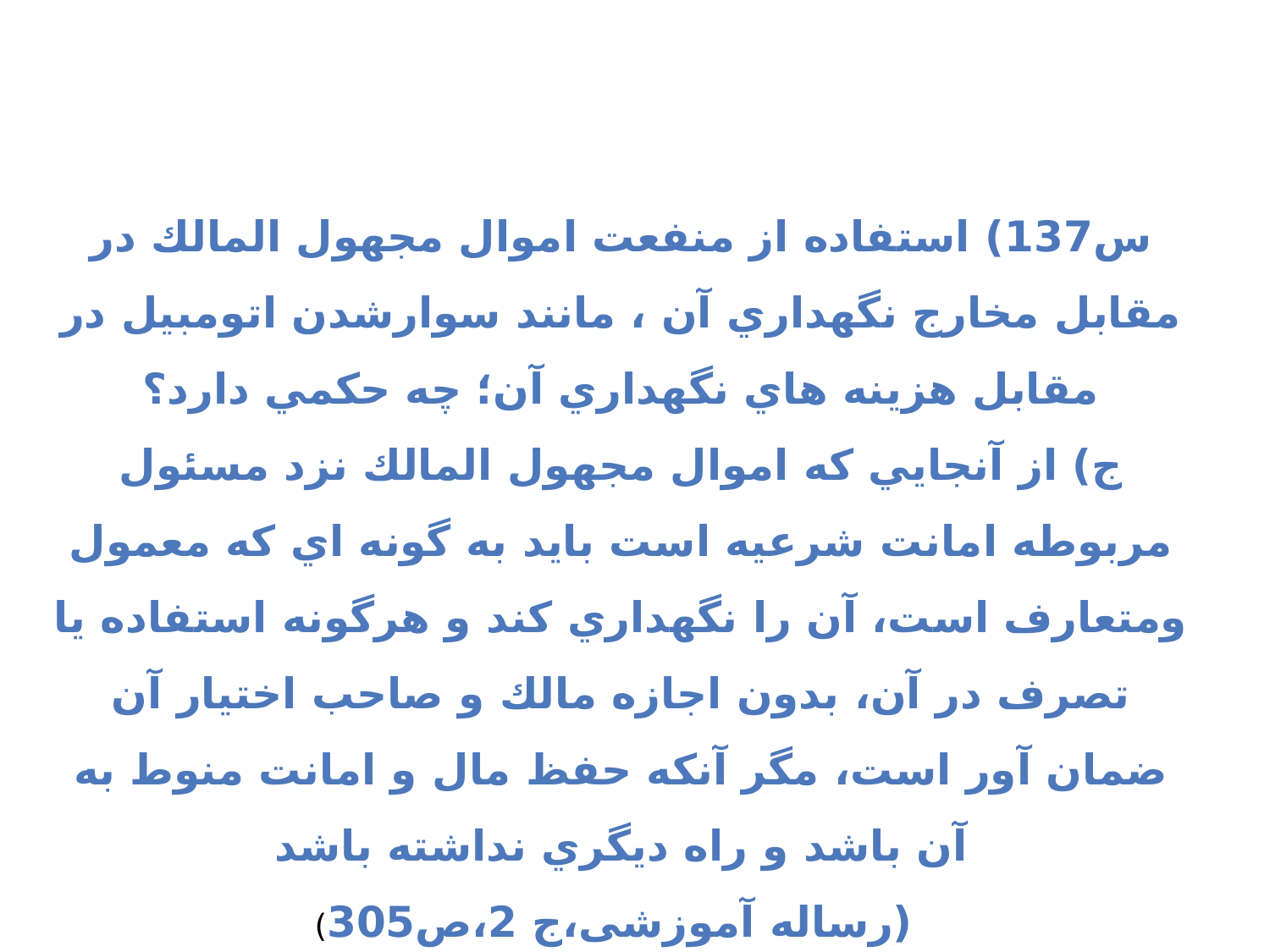

س137) استفاده از منفعت اموال مجهول المالك در مقابل مخارج نگهداري آن ، مانند سوارشدن اتومبيل در مقابل هزينه هاي نگهداري آن؛ چه حكمي دارد؟
ج) از آنجايي كه اموال مجهول المالك نزد مسئول مربوطه امانت شرعيه است بايد به گونه اي كه معمول ومتعارف است، آن را نگهداري كند و هرگونه استفاده يا تصرف در آن، بدون اجازه مالك و صاحب اختيار آن ضمان آور است، مگر آنكه حفظ مال و امانت منوط به آن باشد و راه ديگري نداشته باشد
 (رساله آموزشی،ج 2،ص305)